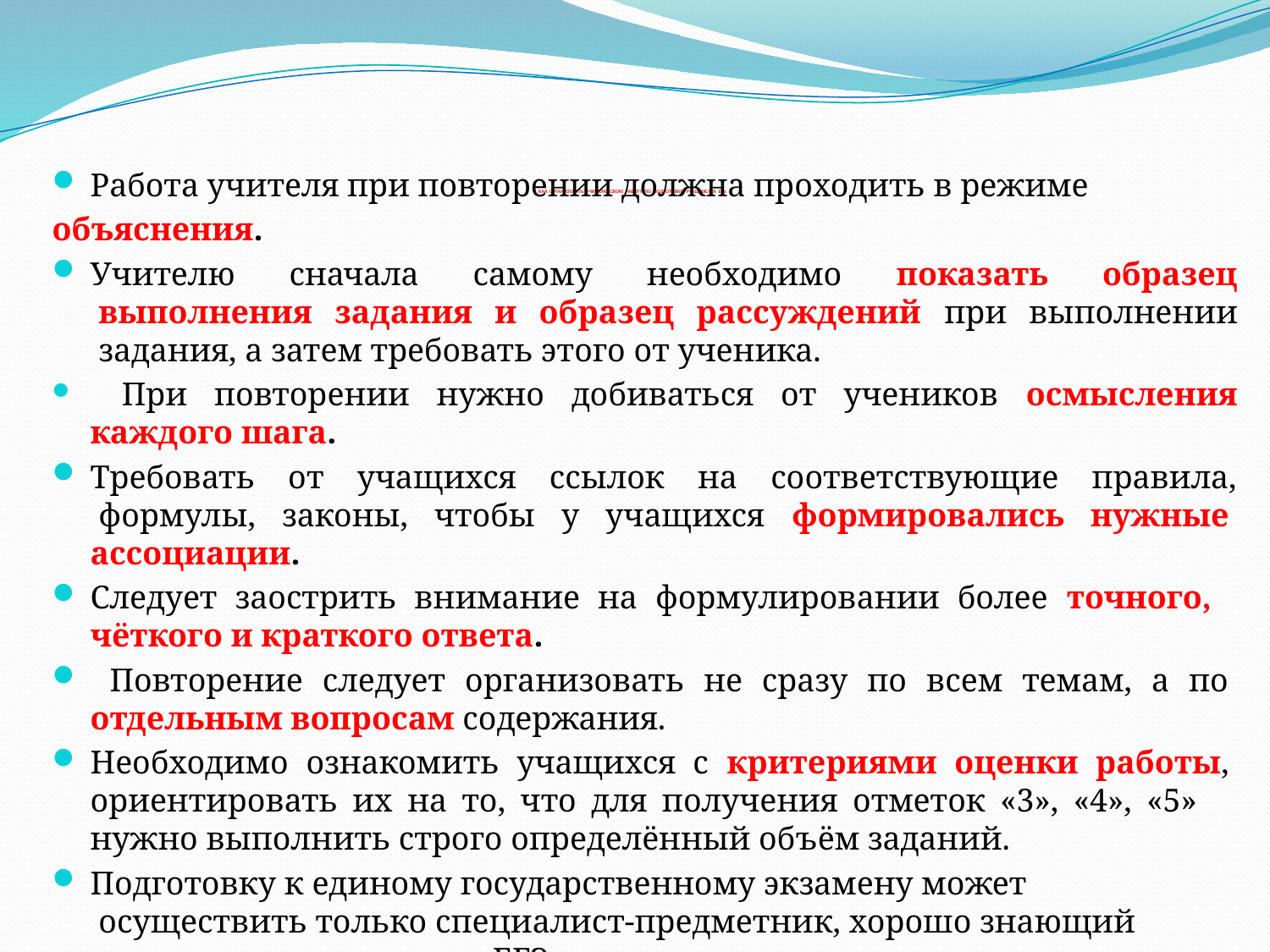

# КАК  ОРГАНИЗОВАТЬ  УЧИТЕЛЮ  СВОЮ  РАБОТУ  ПО  ПОДГОТОВКЕ   УЧАЩИХСЯ  К  ЕГЭ.
Работа учителя при повторении должна проходить в режиме
объяснения.
Учителю сначала самому необходимо показать образец  выполнения задания и образец рассуждений при выполнении  задания, а затем требовать этого от ученика.
  При повторении нужно добиваться от учеников осмысления каждого шага.
Требовать от учащихся ссылок на соответствующие правила,  формулы, законы, чтобы у учащихся формировались нужные  ассоциации.
Следует заострить внимание на формулировании более точного,   чёткого и краткого ответа.
 Повторение следует организовать не сразу по всем темам, а по  отдельным вопросам содержания.
Необходимо ознакомить учащихся с критериями оценки работы,  ориентировать их на то, что для получения отметок «3», «4», «5»     нужно выполнить строго определённый объём заданий.
Подготовку к единому государственному экзамену может  осуществить только специалист-предметник, хорошо знающий технологию проведения ЕГЭ.